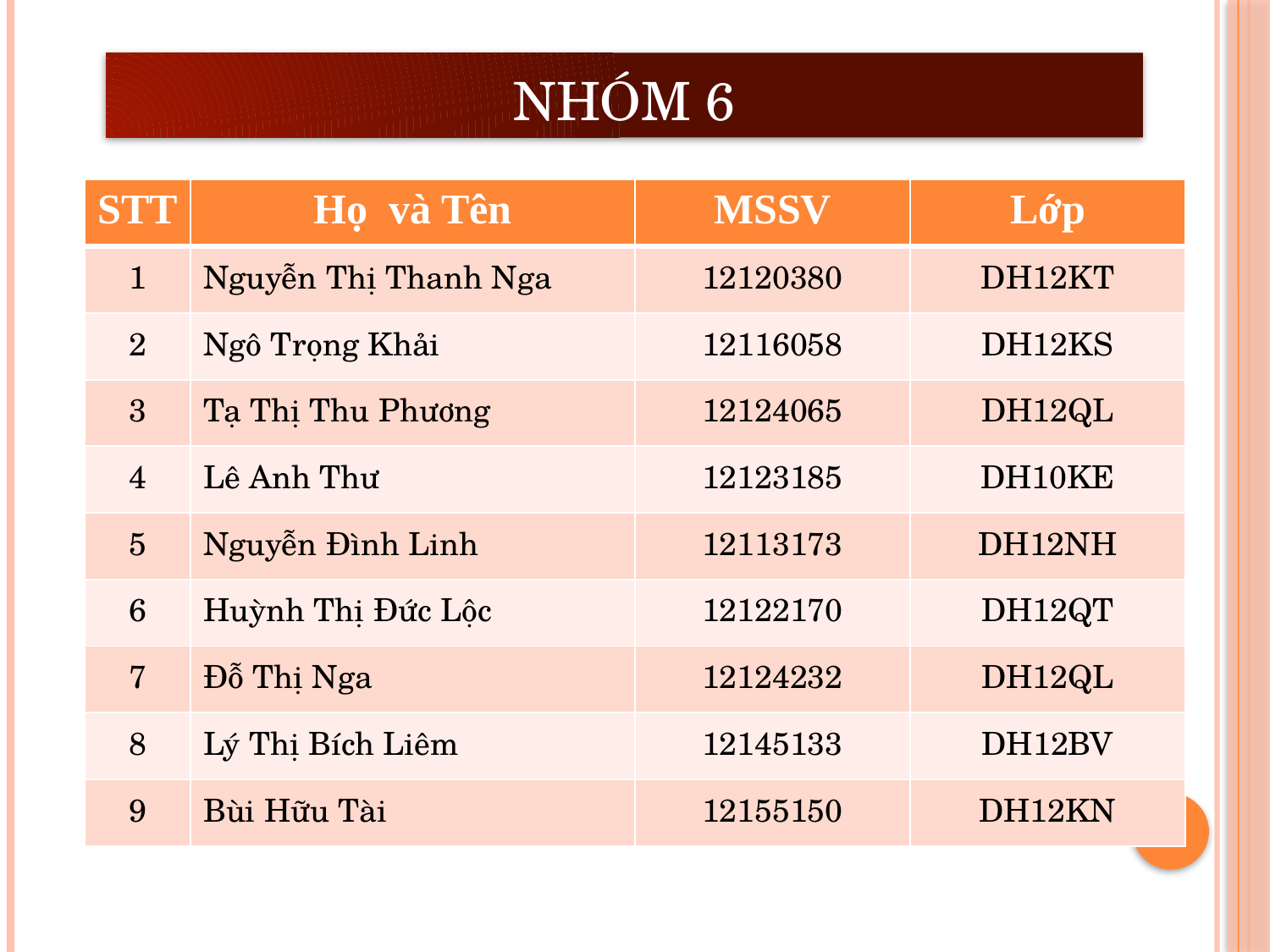

# Nhóm 6
| STT | Họ và Tên | MSSV | Lớp |
| --- | --- | --- | --- |
| 1 | Nguyễn Thị Thanh Nga | 12120380 | DH12KT |
| 2 | Ngô Trọng Khải | 12116058 | DH12KS |
| 3 | Tạ Thị Thu Phương | 12124065 | DH12QL |
| 4 | Lê Anh Thư | 12123185 | DH10KE |
| 5 | Nguyễn Đình Linh | 12113173 | DH12NH |
| 6 | Huỳnh Thị Đức Lộc | 12122170 | DH12QT |
| 7 | Đỗ Thị Nga | 12124232 | DH12QL |
| 8 | Lý Thị Bích Liêm | 12145133 | DH12BV |
| 9 | Bùi Hữu Tài | 12155150 | DH12KN |